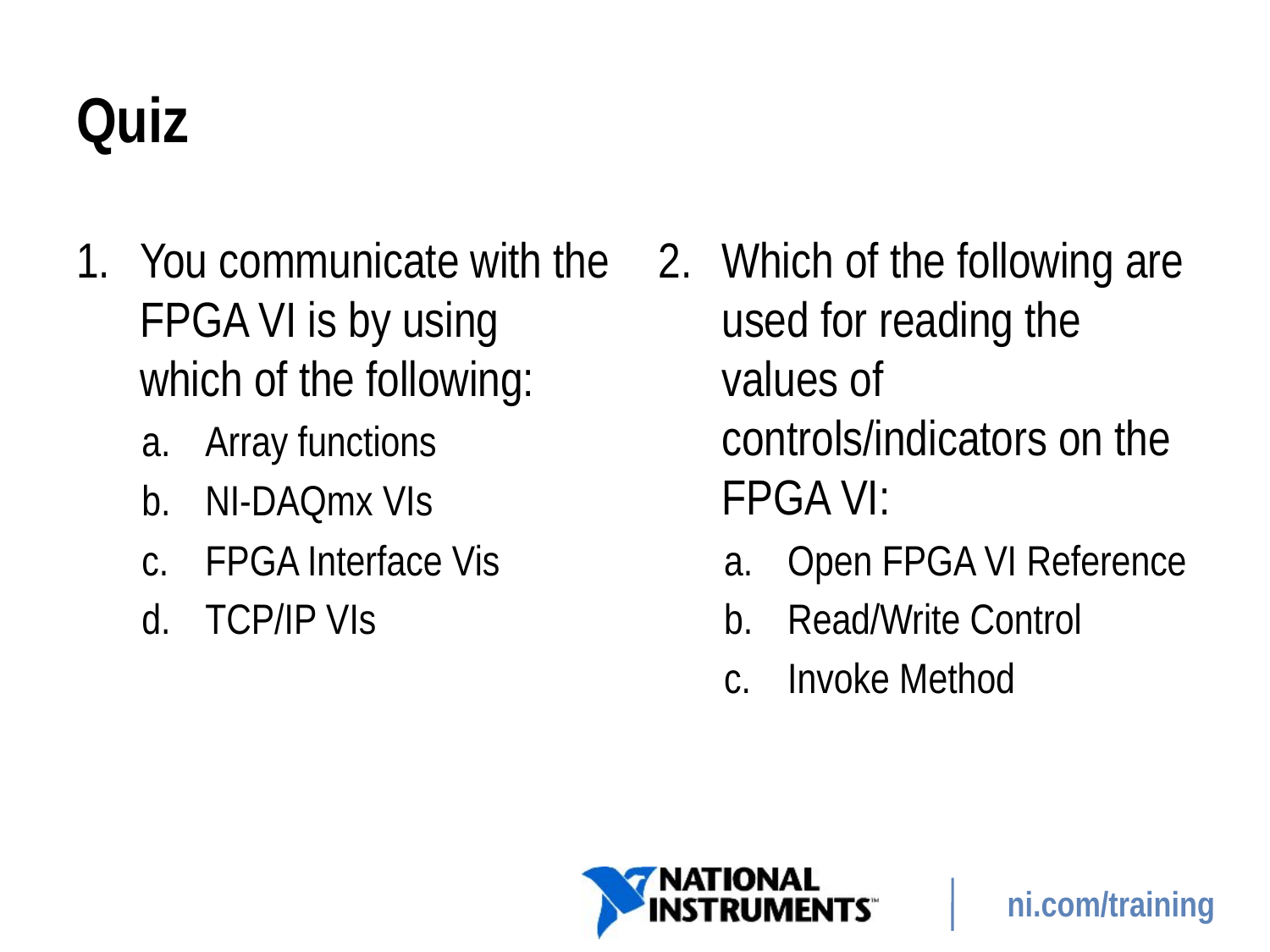

# Quiz
You communicate with the FPGA VI is by using which of the following:
Array functions
NI-DAQmx VIs
FPGA Interface Vis
TCP/IP VIs

Which of the following are used for reading the values of controls/indicators on the FPGA VI:
Open FPGA VI Reference
Read/Write Control
Invoke Method